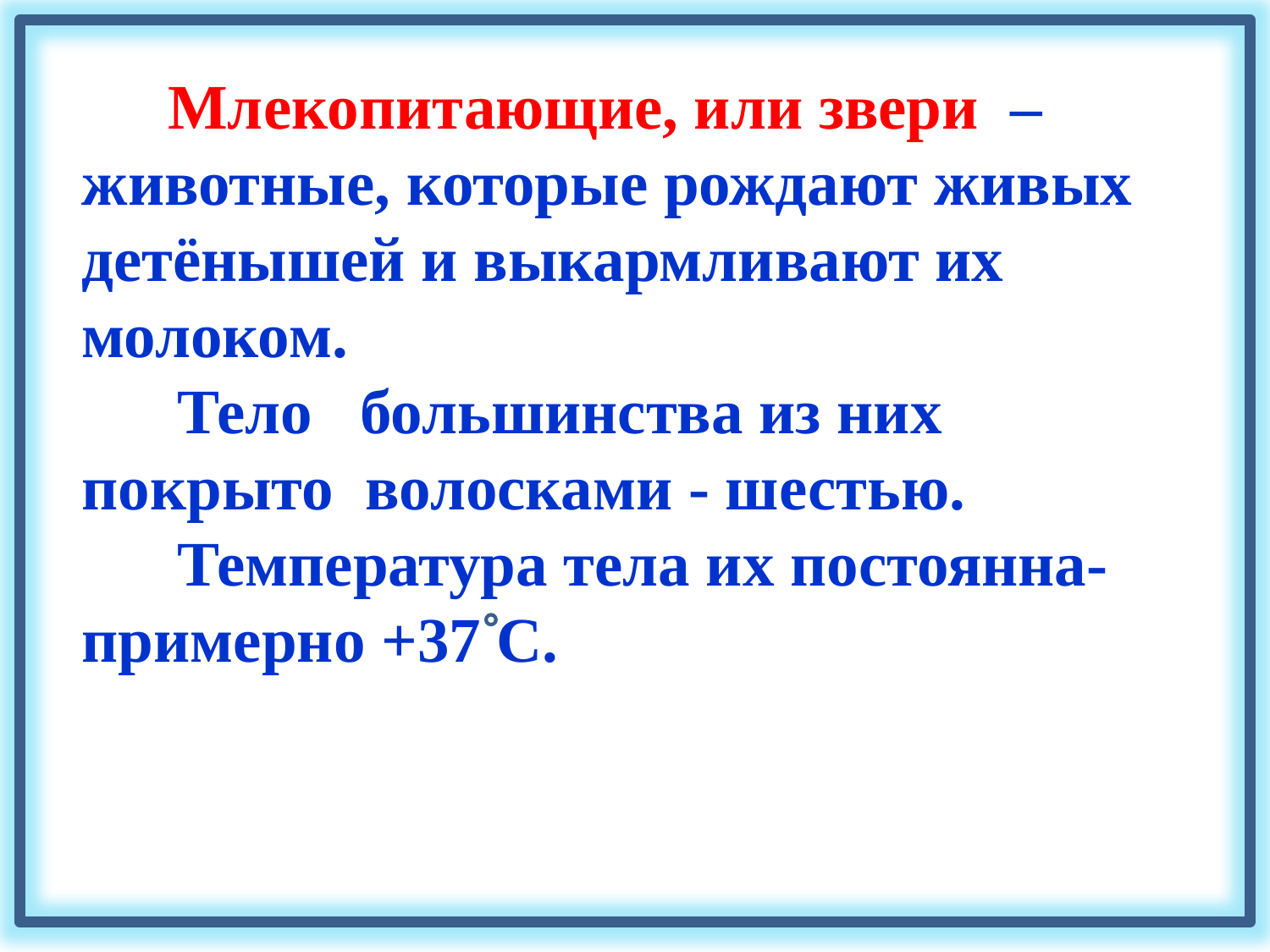

Млекопитающие, или звери  –   животные, которые рождают живых детёнышей и выкармливают их молоком.
      Тело   большинства из них  покрыто  волосками - шестью.
      Температура тела их постоянна- примерно +37 С.